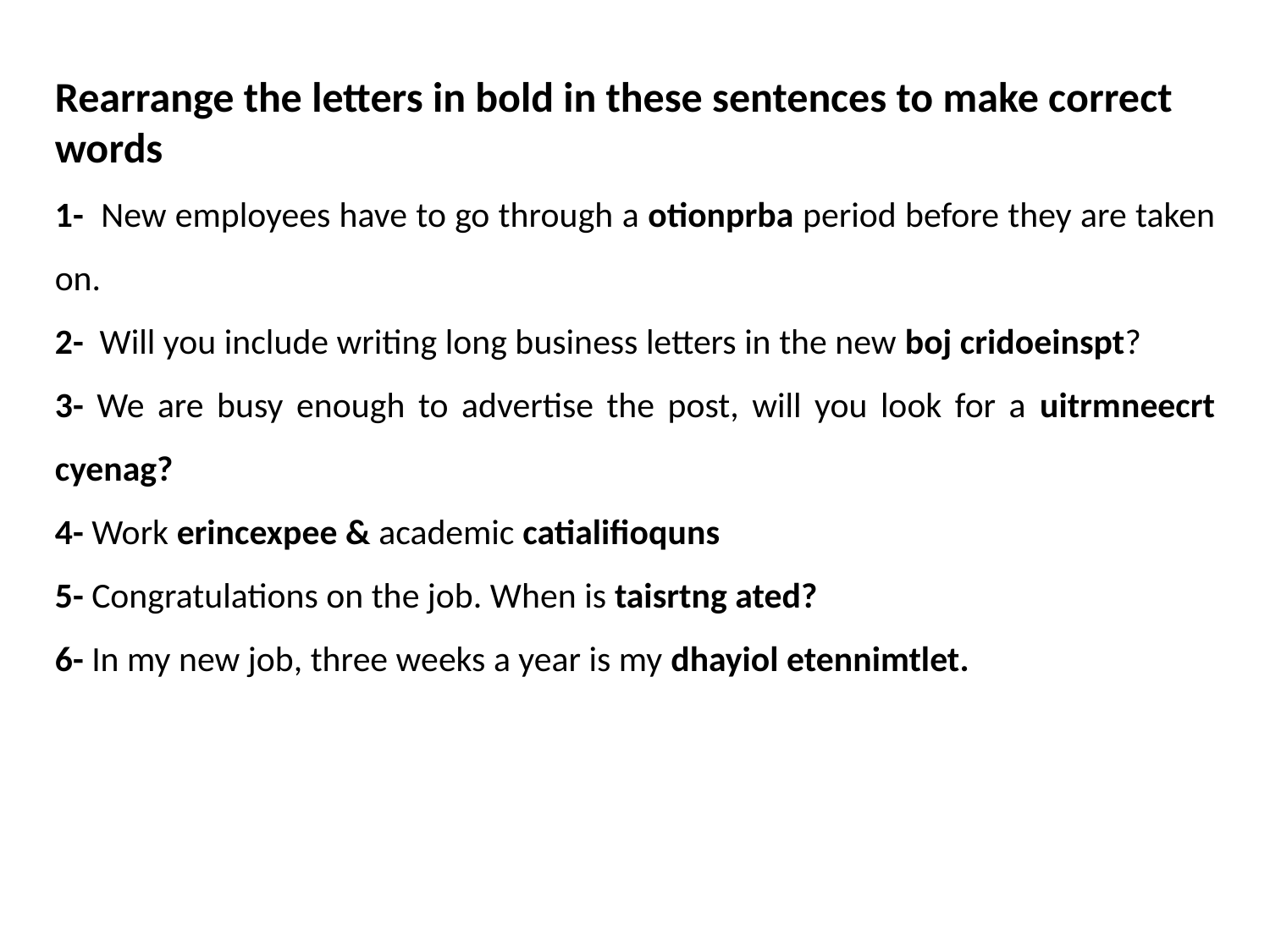

Rearrange the letters in bold in these sentences to make correct words
1-  New employees have to go through a otionprba period before they are taken on.
2-  Will you include writing long business letters in the new boj cridoeinspt?
3- We are busy enough to advertise the post, will you look for a uitrmneecrt cyenag?
4- Work erincexpee & academic catialifioquns
5- Congratulations on the job. When is taisrtng ated?
6- In my new job, three weeks a year is my dhayiol etennimtlet.